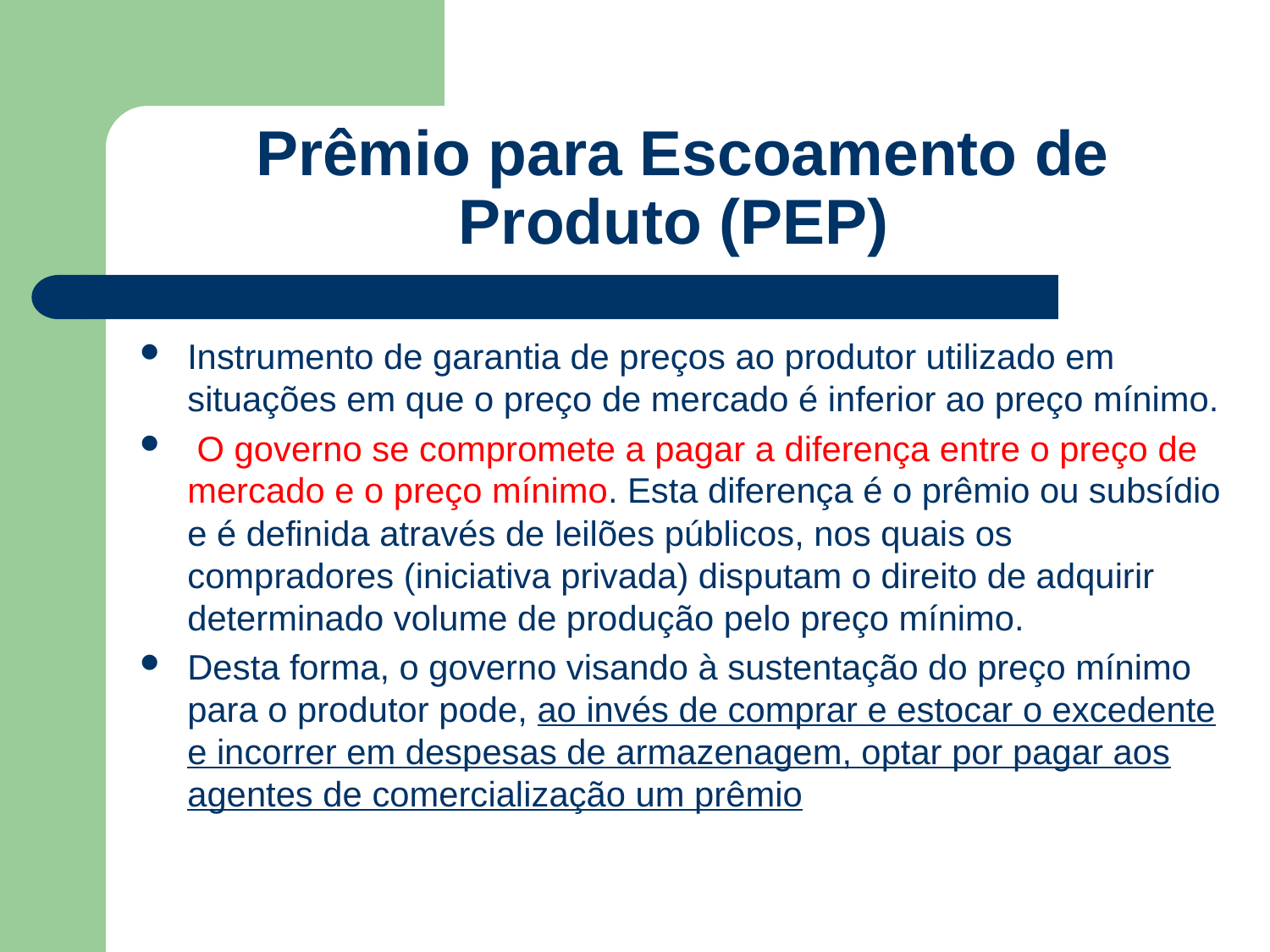

Prêmio para Escoamento de Produto (PEP)
Instrumento de garantia de preços ao produtor utilizado em situações em que o preço de mercado é inferior ao preço mínimo.
 O governo se compromete a pagar a diferença entre o preço de mercado e o preço mínimo. Esta diferença é o prêmio ou subsídio e é definida através de leilões públicos, nos quais os compradores (iniciativa privada) disputam o direito de adquirir determinado volume de produção pelo preço mínimo.
Desta forma, o governo visando à sustentação do preço mínimo para o produtor pode, ao invés de comprar e estocar o excedente e incorrer em despesas de armazenagem, optar por pagar aos agentes de comercialização um prêmio